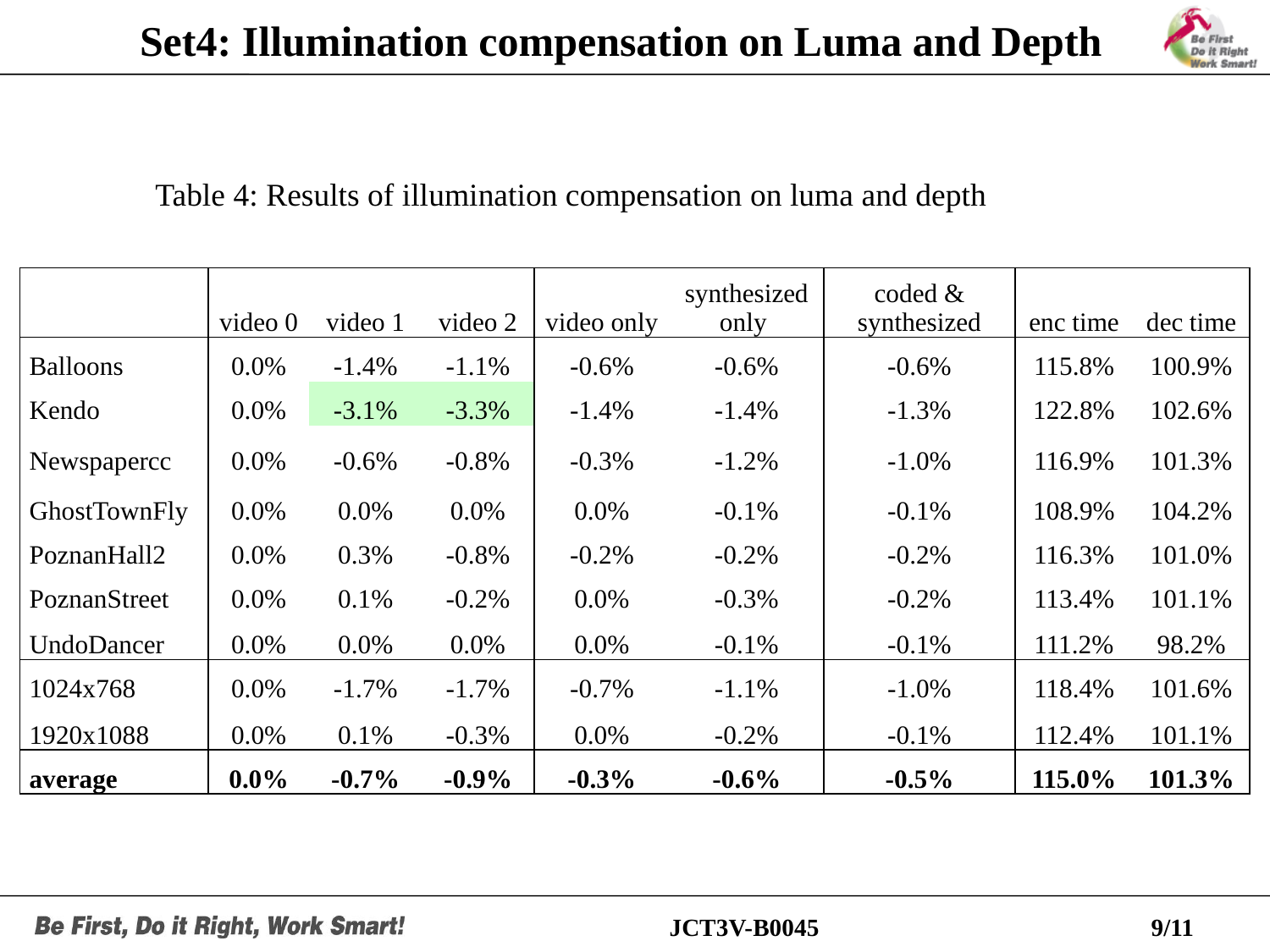

# Set4: Illumination compensation on Luma and Depth
Table 4: Results of illumination compensation on luma and depth
|  | video 0 | video 1 | video 2 | video only | synthesized only | coded & synthesized | enc time | dec time |
| --- | --- | --- | --- | --- | --- | --- | --- | --- |
| Balloons | 0.0% | -1.4% | -1.1% | -0.6% | -0.6% | -0.6% | 115.8% | 100.9% |
| Kendo | 0.0% | -3.1% | -3.3% | -1.4% | -1.4% | -1.3% | 122.8% | 102.6% |
| Newspapercc | 0.0% | -0.6% | -0.8% | -0.3% | -1.2% | -1.0% | 116.9% | 101.3% |
| GhostTownFly | 0.0% | 0.0% | 0.0% | 0.0% | -0.1% | -0.1% | 108.9% | 104.2% |
| PoznanHall2 | 0.0% | 0.3% | -0.8% | -0.2% | -0.2% | -0.2% | 116.3% | 101.0% |
| PoznanStreet | 0.0% | 0.1% | -0.2% | 0.0% | -0.3% | -0.2% | 113.4% | 101.1% |
| UndoDancer | 0.0% | 0.0% | 0.0% | 0.0% | -0.1% | -0.1% | 111.2% | 98.2% |
| 1024x768 | 0.0% | -1.7% | -1.7% | -0.7% | -1.1% | -1.0% | 118.4% | 101.6% |
| 1920x1088 | 0.0% | 0.1% | -0.3% | 0.0% | -0.2% | -0.1% | 112.4% | 101.1% |
| average | 0.0% | -0.7% | -0.9% | -0.3% | -0.6% | -0.5% | 115.0% | 101.3% |
JCT3V-B0045
9/11